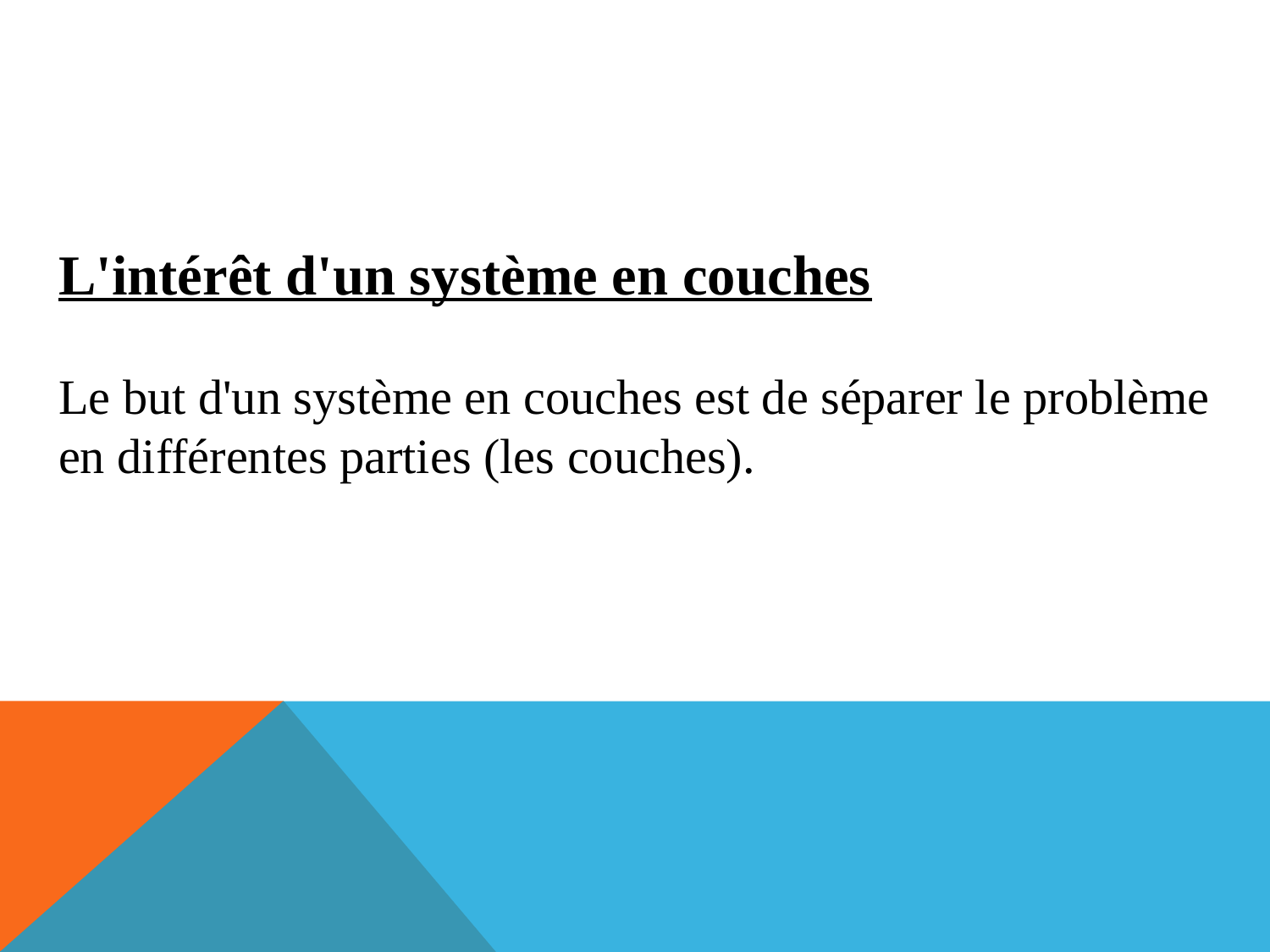

L'intérêt d'un système en couches

Le but d'un système en couches est de séparer le problème en différentes parties (les couches).